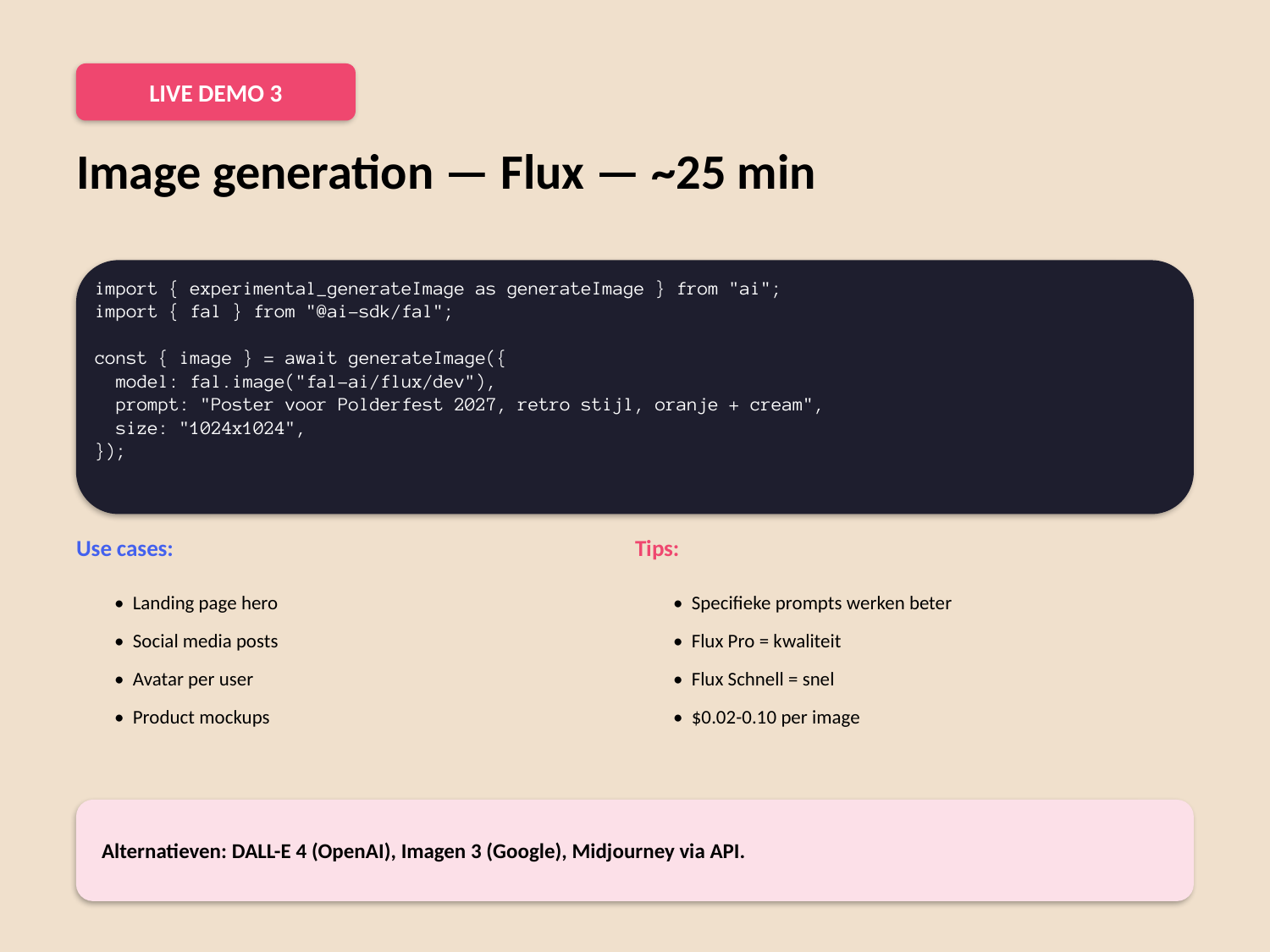

LIVE DEMO 3
Image generation — Flux — ~25 min

import { experimental_generateImage as generateImage } from "ai";
import { fal } from "@ai-sdk/fal";

const { image } = await generateImage({
  model: fal.image("fal-ai/flux/dev"),
  prompt: "Poster voor Polderfest 2027, retro stijl, oranje + cream",
  size: "1024x1024",
});
Use cases:
Tips:
•  Landing page hero
•  Specifieke prompts werken beter
•  Social media posts
•  Flux Pro = kwaliteit
•  Avatar per user
•  Flux Schnell = snel
•  Product mockups
•  $0.02-0.10 per image

Alternatieven: DALL-E 4 (OpenAI), Imagen 3 (Google), Midjourney via API.